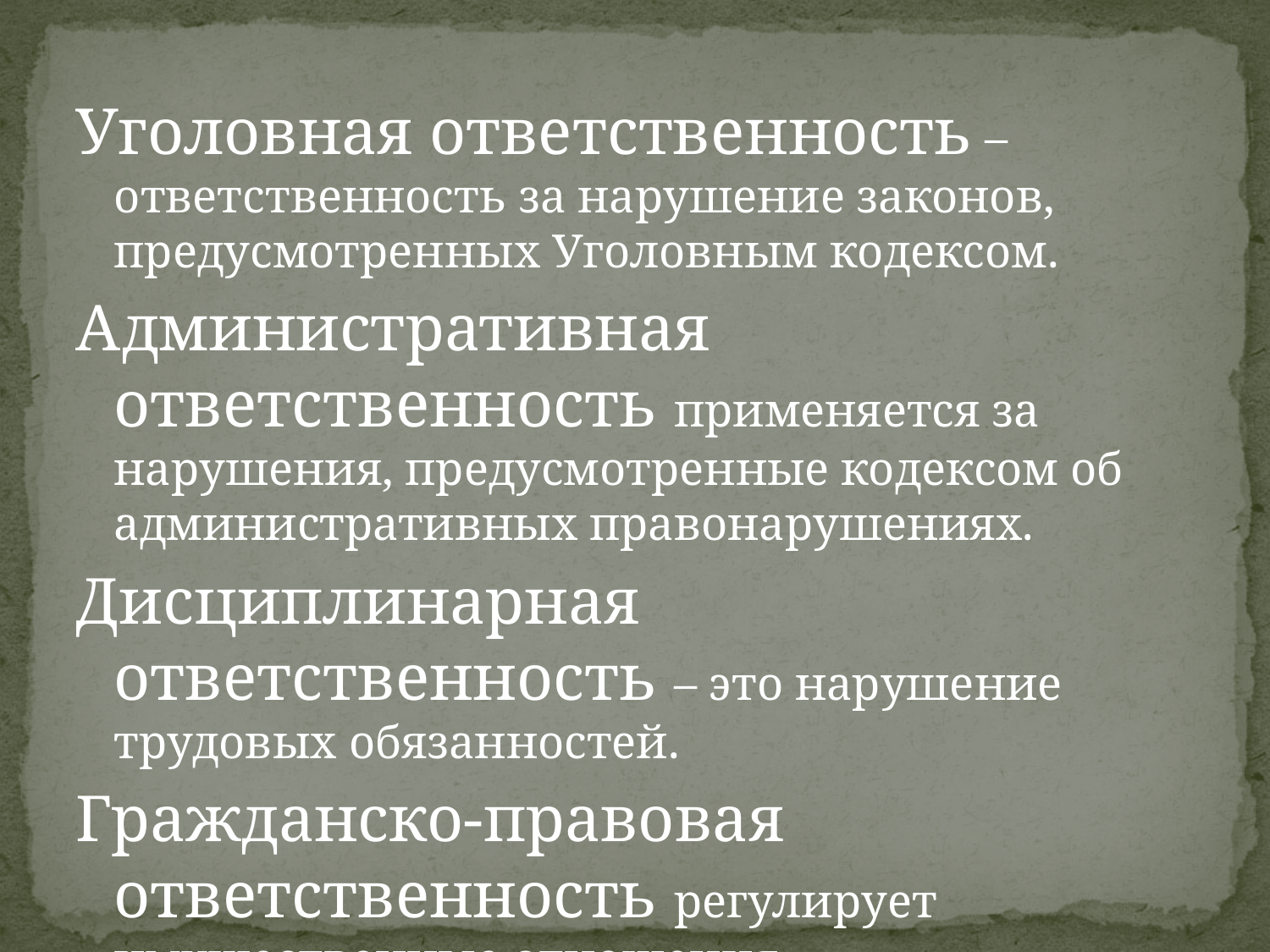

Уголовная ответственность – ответственность за нарушение законов, предусмотренных Уголовным кодексом.
Административная ответственность применяется за нарушения, предусмотренные кодексом об административных правонарушениях.
Дисциплинарная ответственность – это нарушение трудовых обязанностей.
Гражданско-правовая ответственность регулирует имущественные отношения.